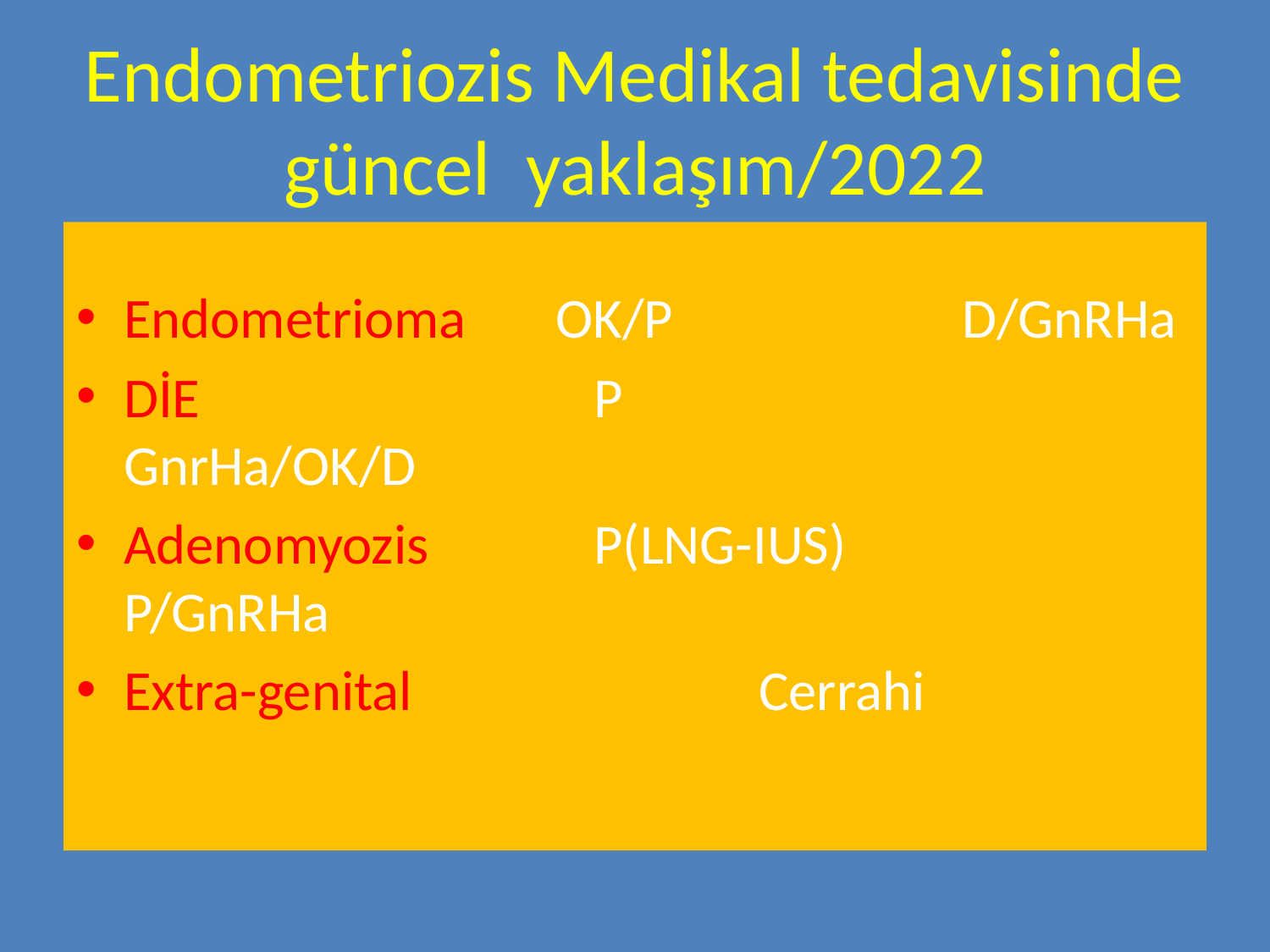

# Endometriozis Medikal tedavisinde güncel  yaklaşım/2022
	1.Seçenek		2.seçenek
Endometrioma       OK/P		      D/GnRHa
DİE			       P			    GnrHa/OK/D
Adenomyozis	       P(LNG-IUS)	          P/GnRHa
Extra-genital			Cerrahi